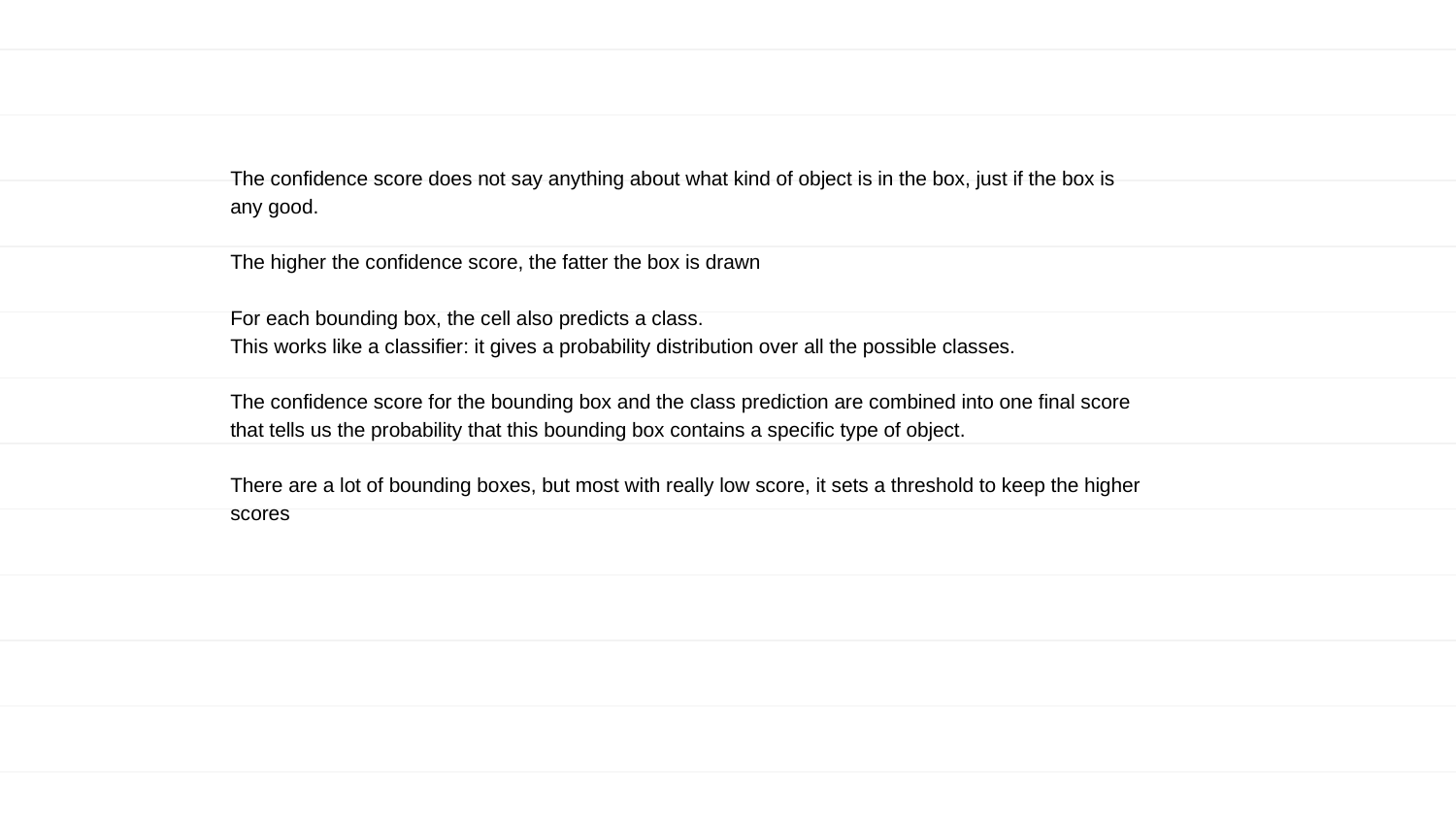

The confidence score does not say anything about what kind of object is in the box, just if the box is any good.

The higher the confidence score, the fatter the box is drawn

For each bounding box, the cell also predicts a class.
This works like a classifier: it gives a probability distribution over all the possible classes.

The confidence score for the bounding box and the class prediction are combined into one final score that tells us the probability that this bounding box contains a specific type of object.

There are a lot of bounding boxes, but most with really low score, it sets a threshold to keep the higher scores